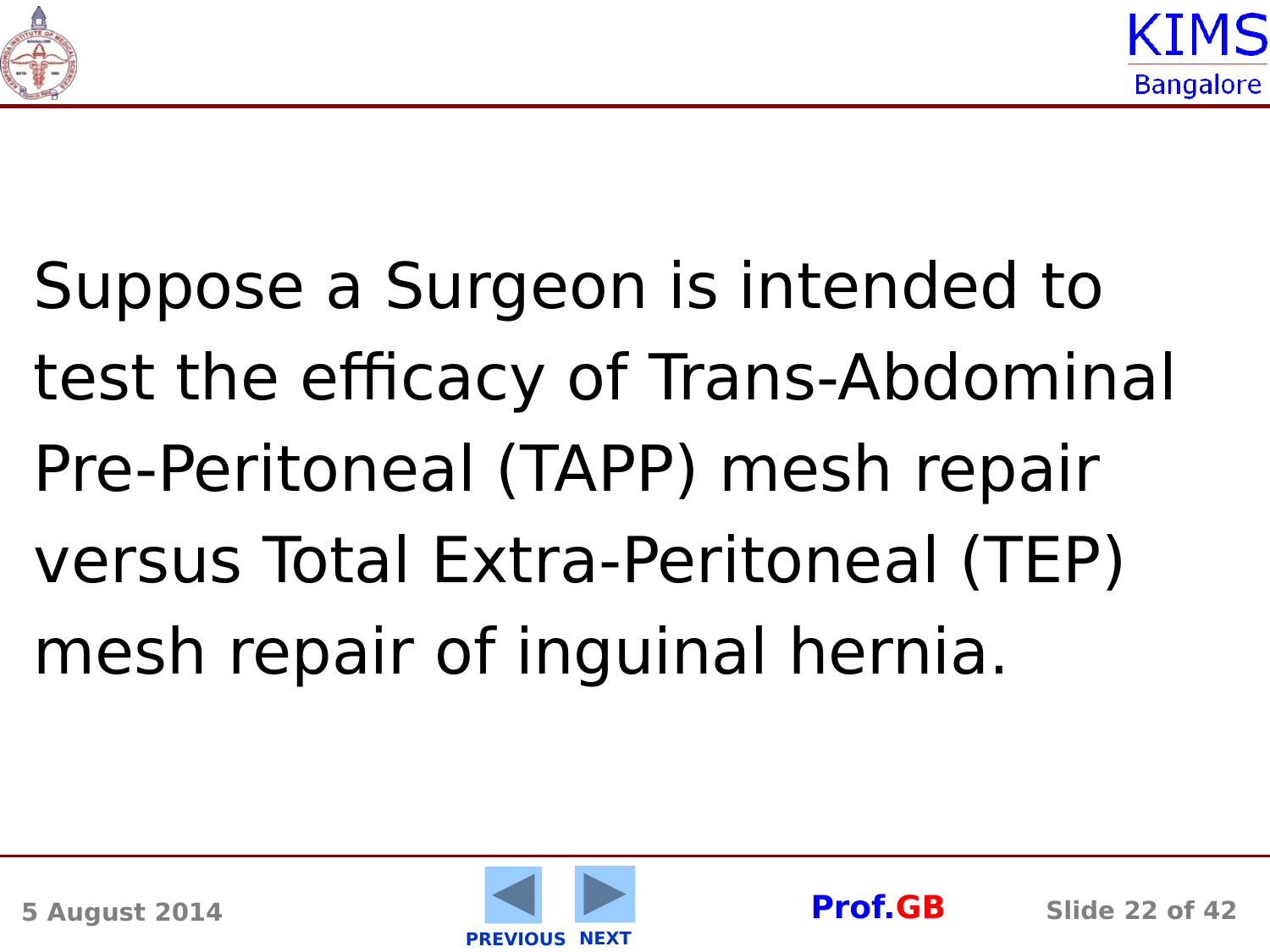

Suppose a Surgeon is intended to test the efficacy of Trans-Abdominal Pre-Peritoneal (TAPP) mesh repair versus Total Extra-Peritoneal (TEP) mesh repair of inguinal hernia.
5 August 2014